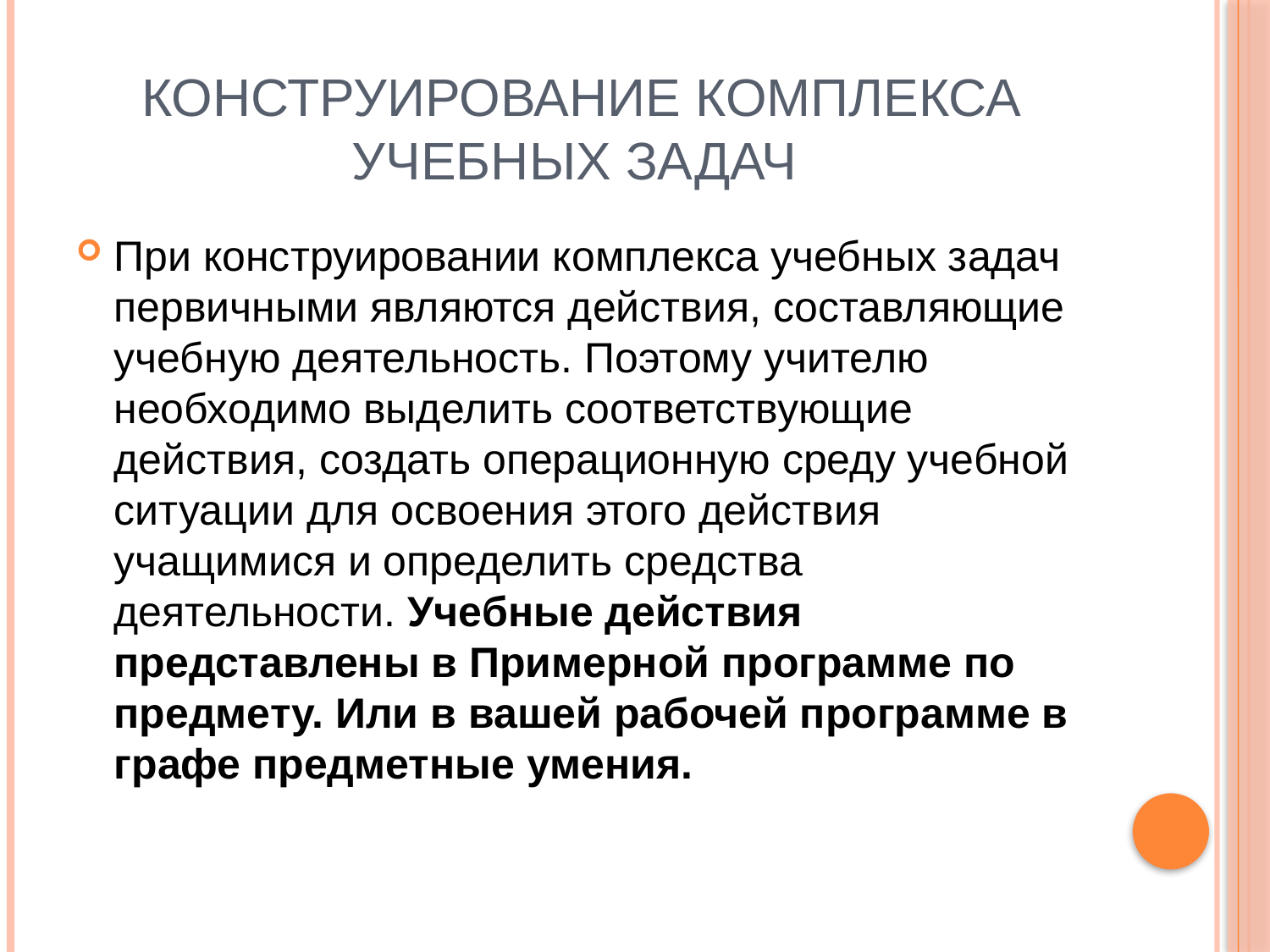

# Конструирование комплекса учебных задач
При конструировании комплекса учебных задач первичными являются действия, составляющие учебную деятельность. Поэтому учителю необходимо выделить соответствующие действия, создать операционную среду учебной ситуации для освоения этого действия учащимися и определить средства деятельности. Учебные действия представлены в Примерной программе по предмету. Или в вашей рабочей программе в графе предметные умения.